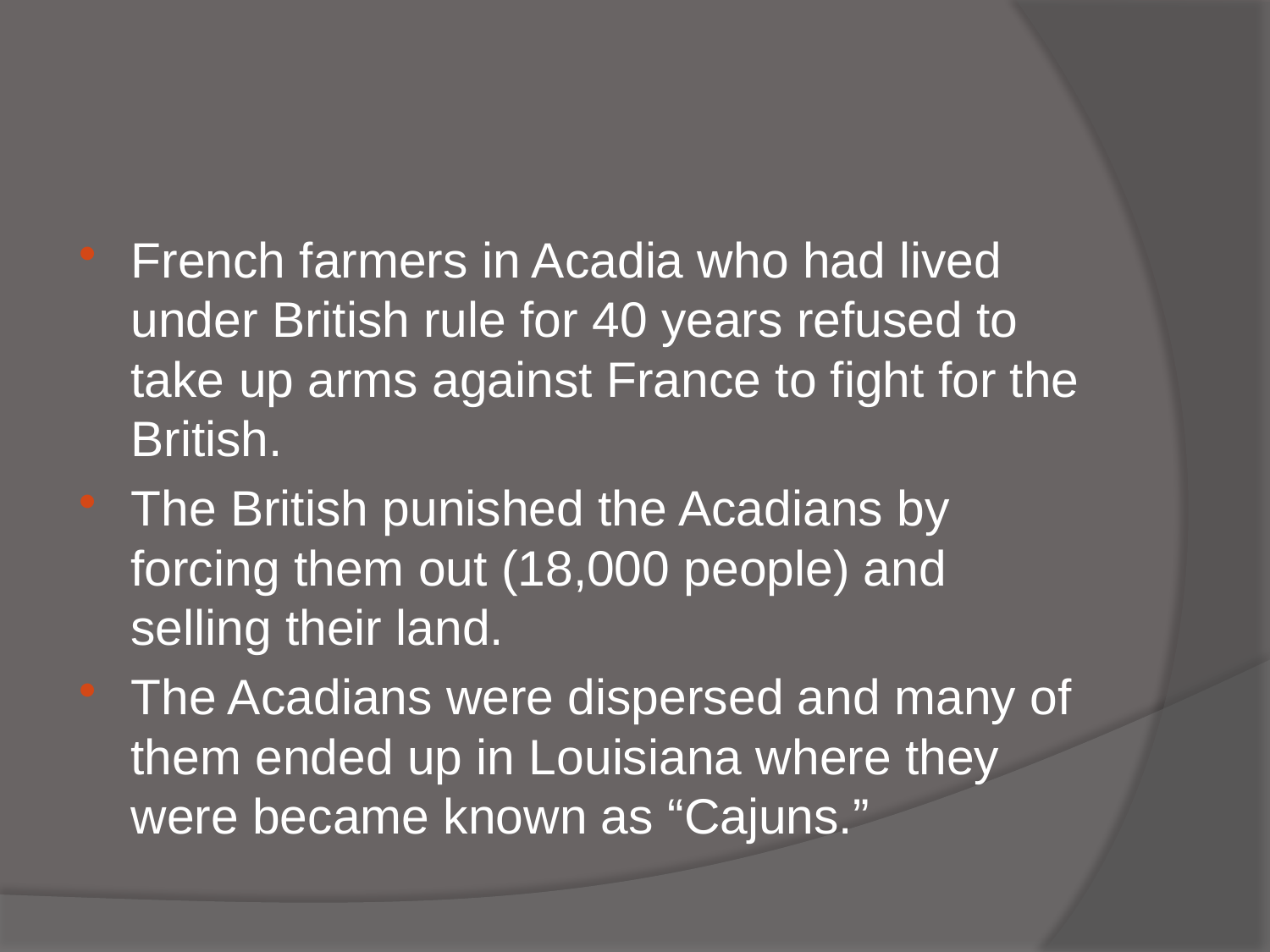

#
French farmers in Acadia who had lived under British rule for 40 years refused to take up arms against France to fight for the British.
The British punished the Acadians by forcing them out (18,000 people) and selling their land.
The Acadians were dispersed and many of them ended up in Louisiana where they were became known as “Cajuns.”